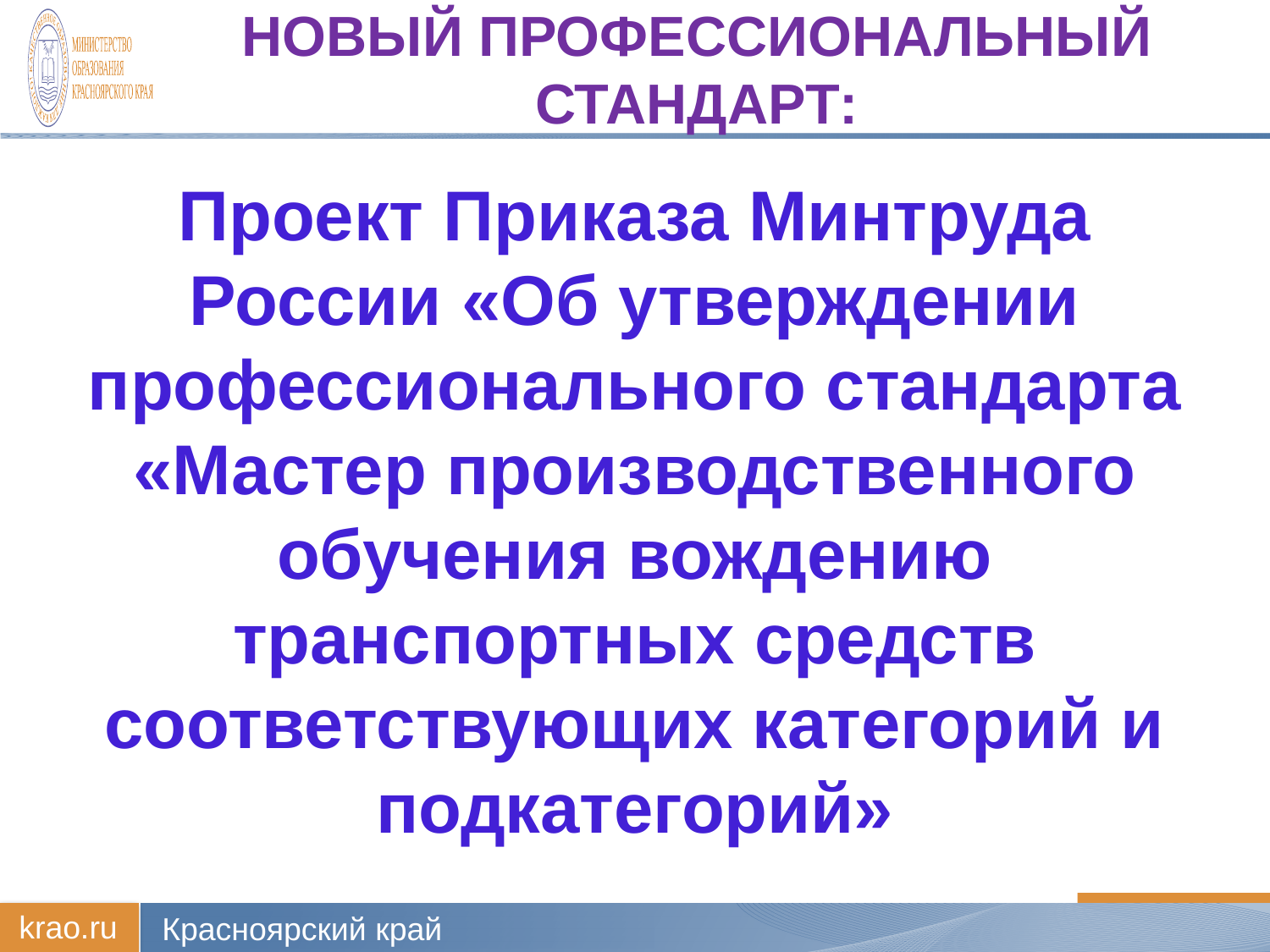

# НОВЫЙ Профессиональный стандарт:
Проект Приказа Минтруда России «Об утверждении профессионального стандарта «Мастер производственного обучения вождению транспортных средств соответствующих категорий и подкатегорий»